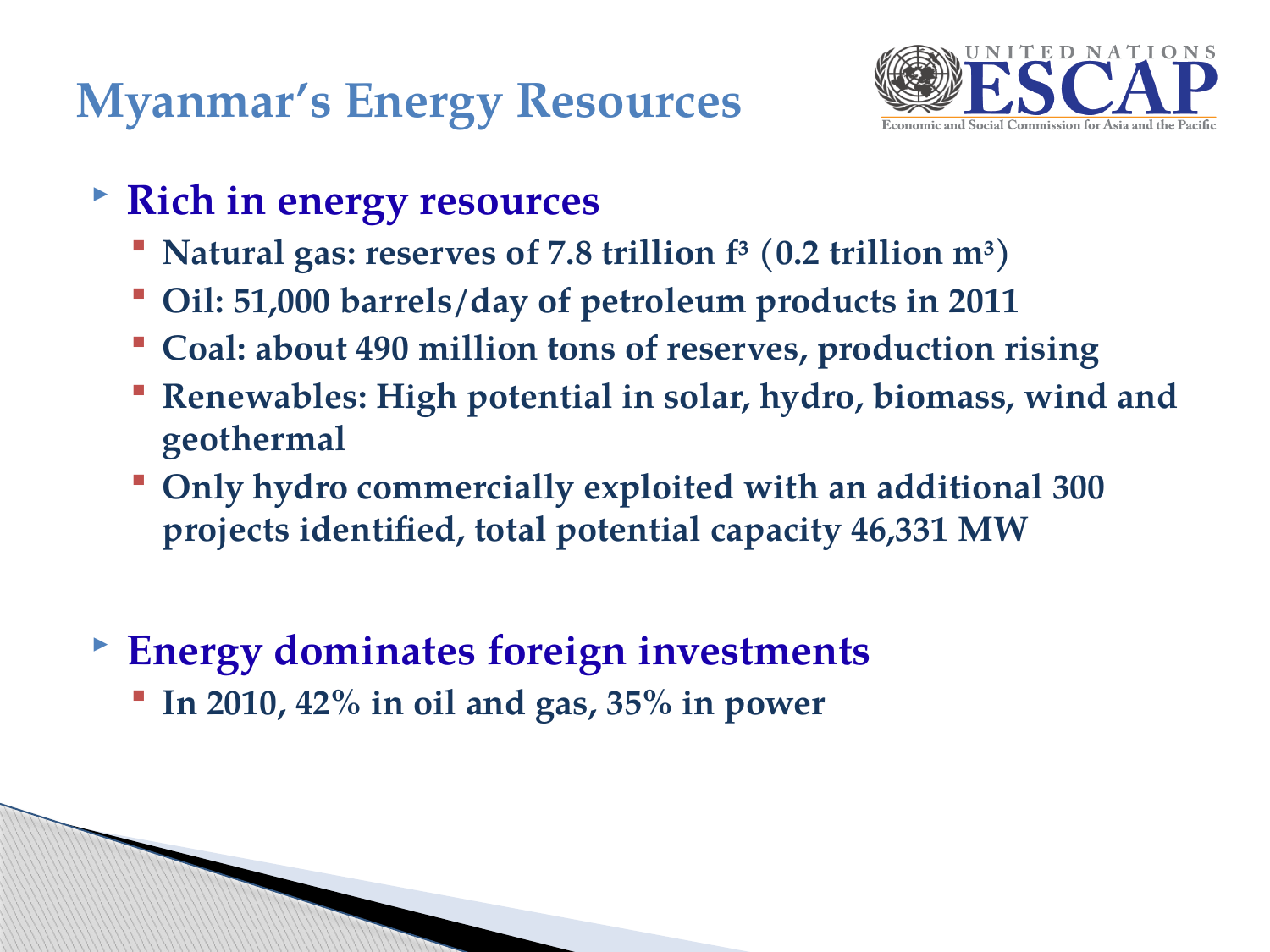

# Myanmar’s Energy Resources
Rich in energy resources
Natural gas: reserves of 7.8 trillion f³ (0.2 trillion m³)
Oil: 51,000 barrels/day of petroleum products in 2011
Coal: about 490 million tons of reserves, production rising
Renewables: High potential in solar, hydro, biomass, wind and geothermal
Only hydro commercially exploited with an additional 300 projects identified, total potential capacity 46,331 MW

Energy dominates foreign investments
In 2010, 42% in oil and gas, 35% in power